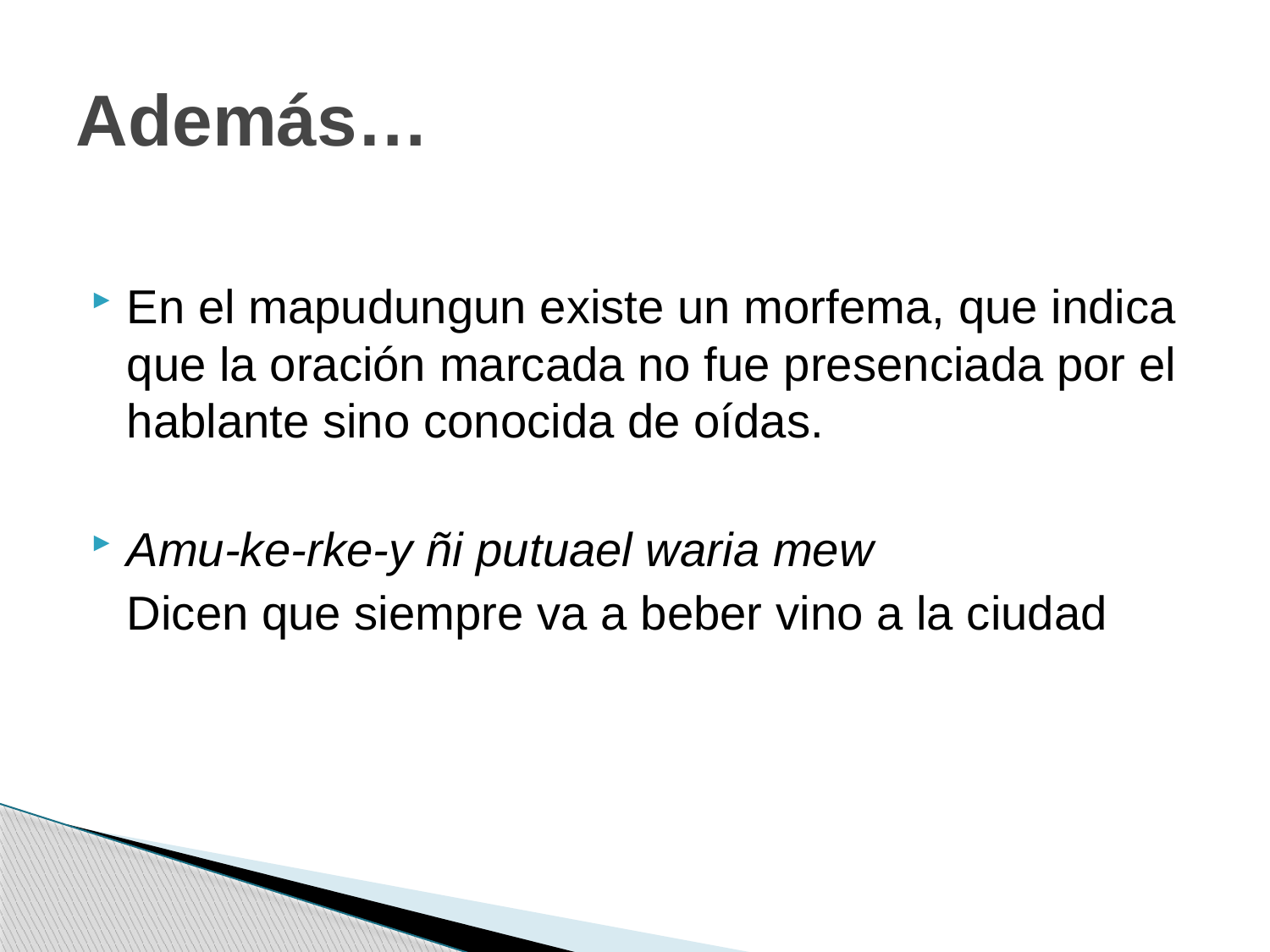

# Además…

En el mapudungun existe un morfema, que indica que la oración marcada no fue presenciada por el hablante sino conocida de oídas.

Amu-ke-rke-y ñi putuael waria mew
	Dicen que siempre va a beber vino a la ciudad